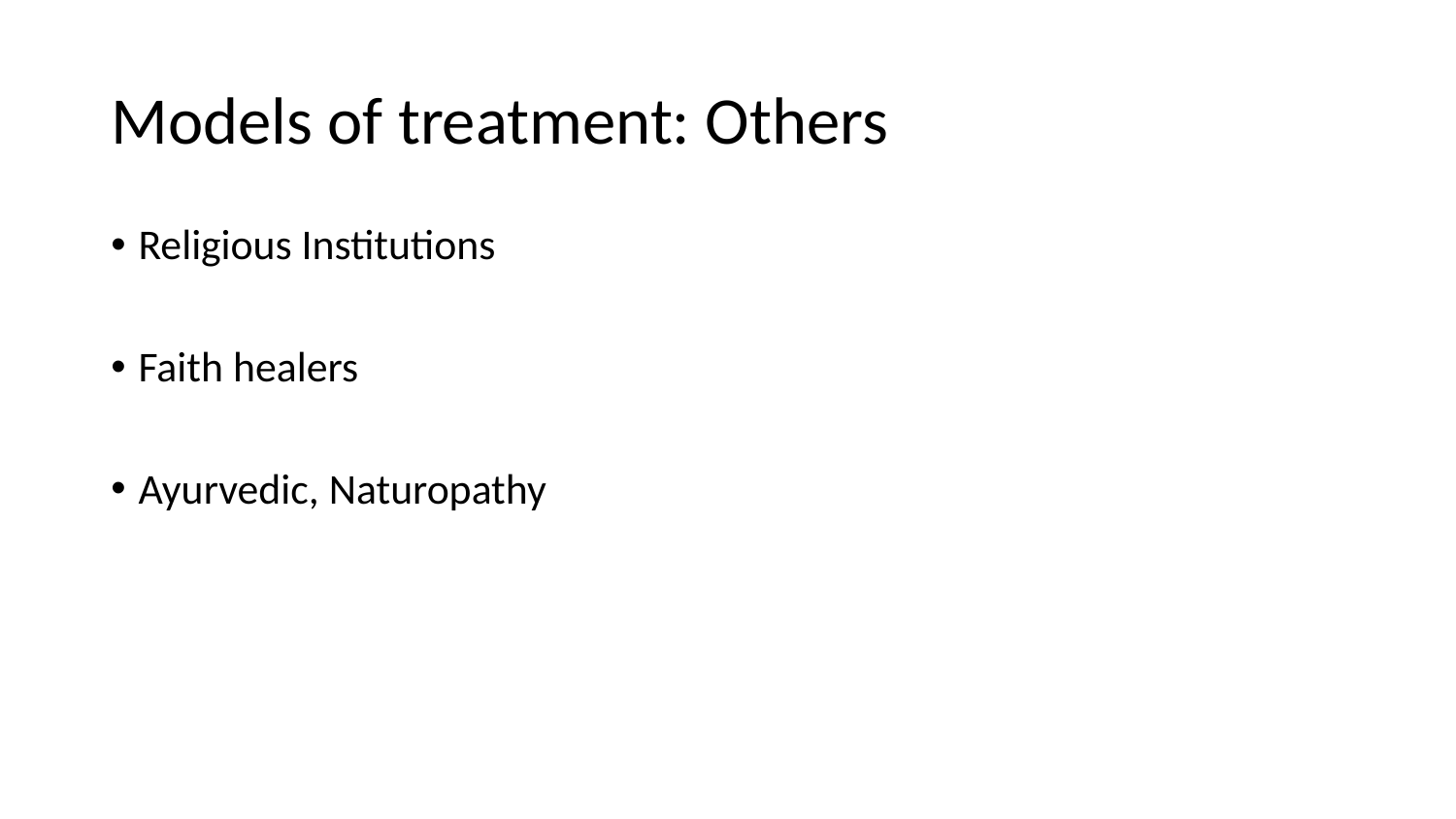

# Models of treatment: Others
Religious Institutions

Faith healers

Ayurvedic, Naturopathy